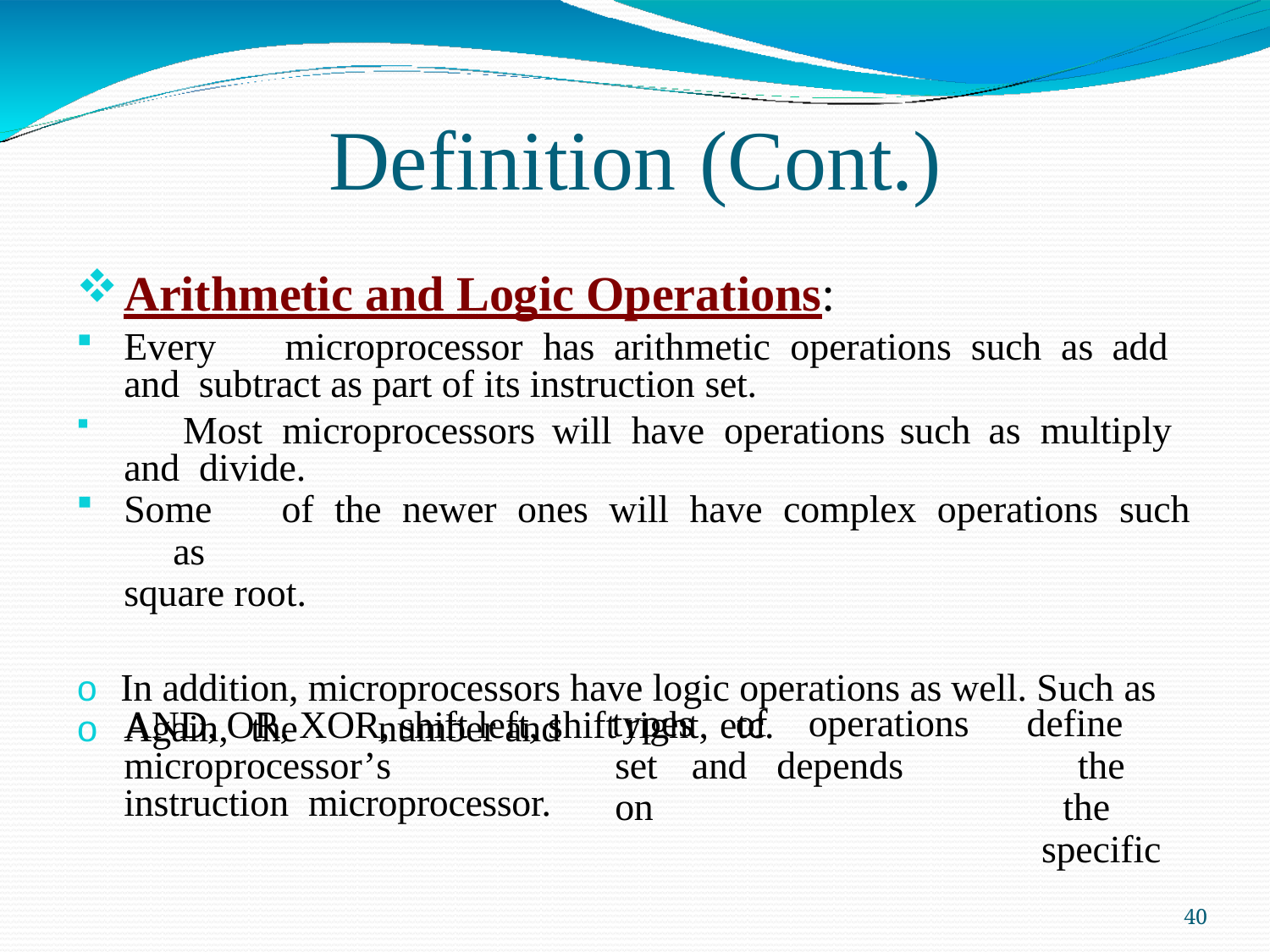

# Definition	(Cont.)
Arithmetic and Logic Operations:
Every	microprocessor	has	arithmetic	operations	such	as	add	and  subtract as part of its instruction set.
	Most  microprocessors	will  have  operations	such	as  multiply	and  divide.
Some	of	the	newer	ones	will	have	complex	operations	such	as
square root.

o In addition, microprocessors have logic operations as well. Such as  AND, OR, XOR, shift left, shift right, etc.
o Again,	the	number	and  microprocessor’s	instruction  microprocessor.
types	of	operations
set	and	depends	on
define	the
the	specific
40